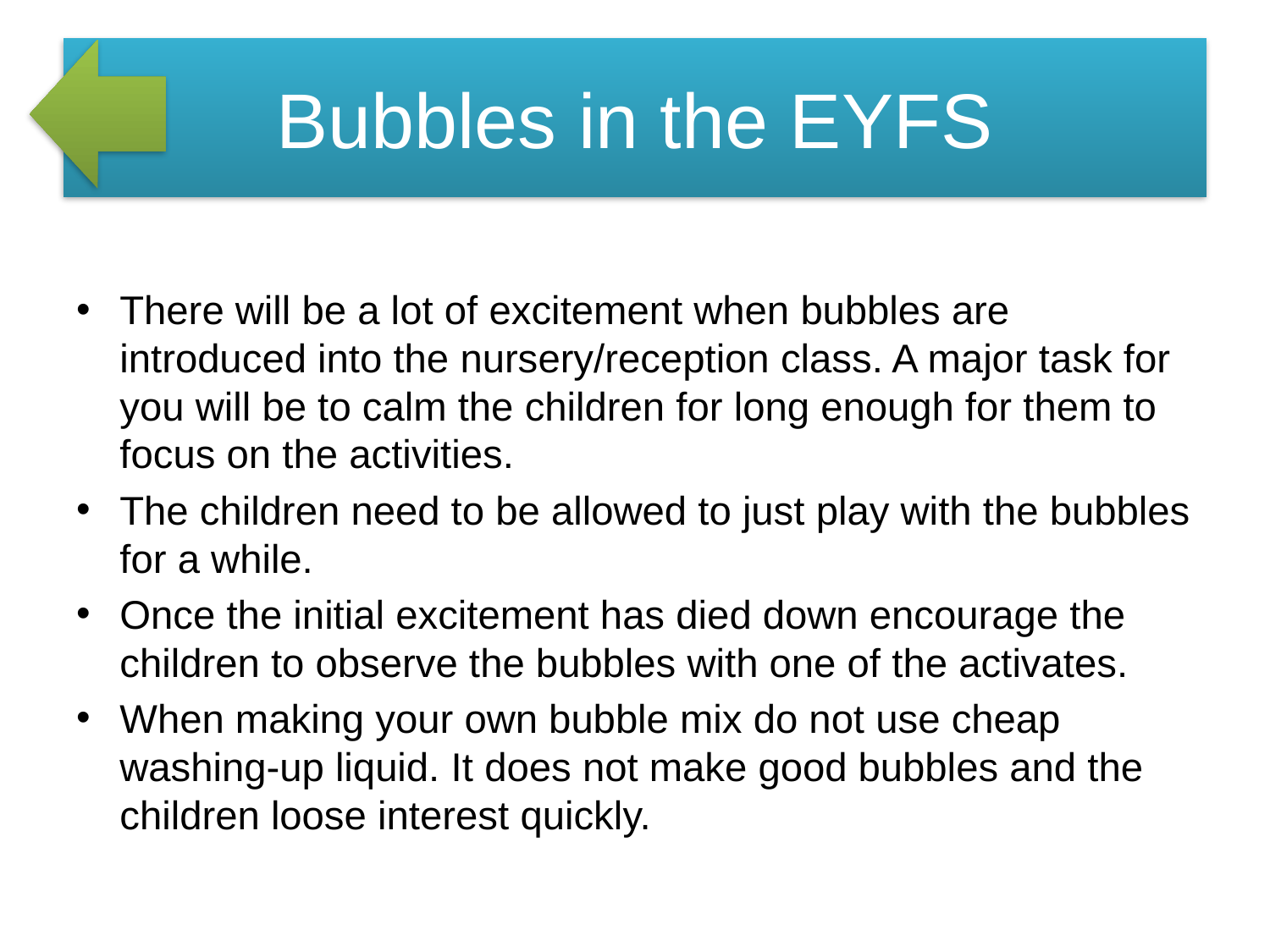

# Bubbles in the EYFS

There will be a lot of excitement when bubbles are introduced into the nursery/reception class. A major task for you will be to calm the children for long enough for them to focus on the activities.
The children need to be allowed to just play with the bubbles for a while.
Once the initial excitement has died down encourage the children to observe the bubbles with one of the activates.
When making your own bubble mix do not use cheap washing-up liquid. It does not make good bubbles and the children loose interest quickly.